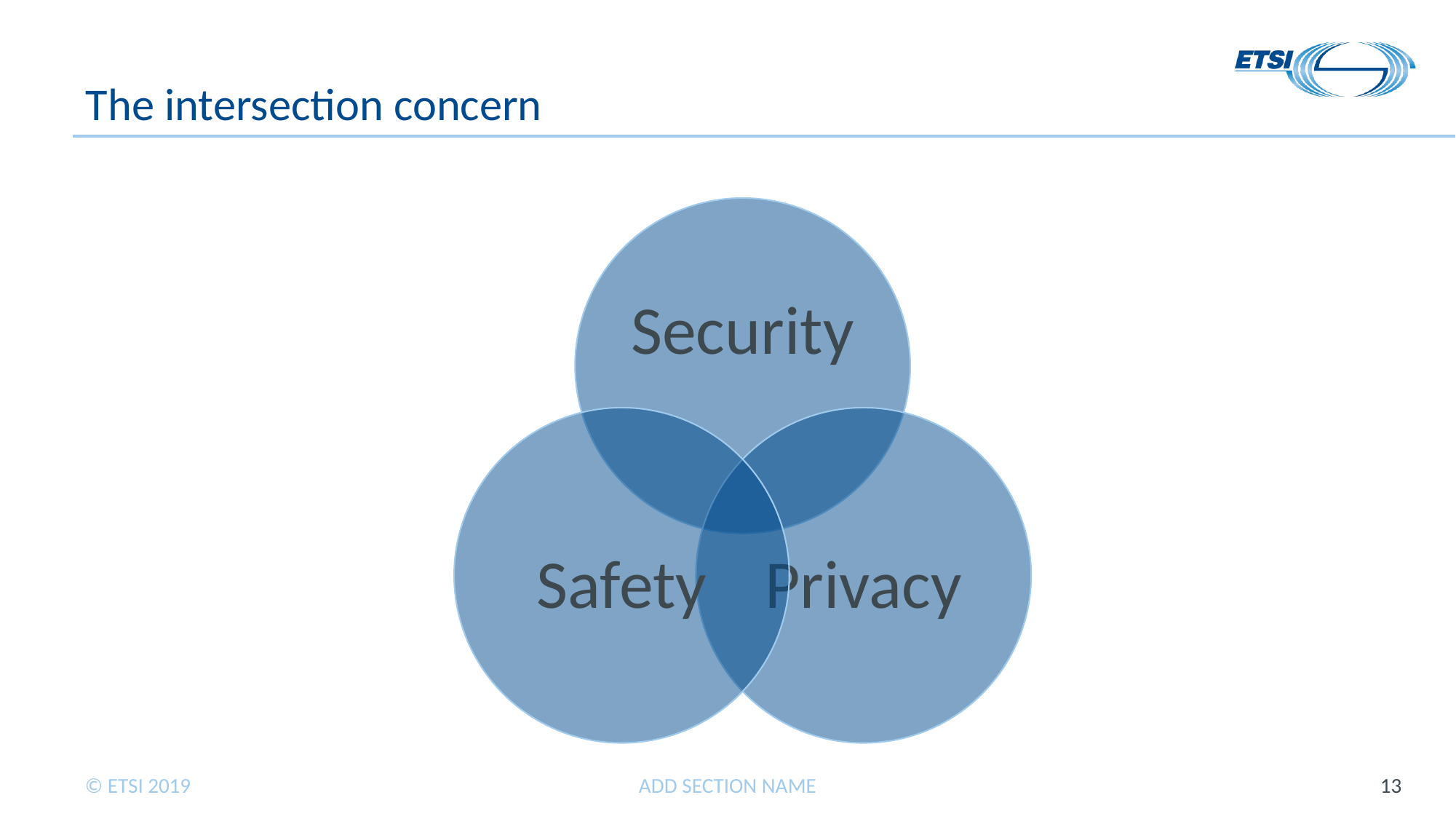

# The intersection concern
Security
Privacy
Safety
ADD SECTION NAME